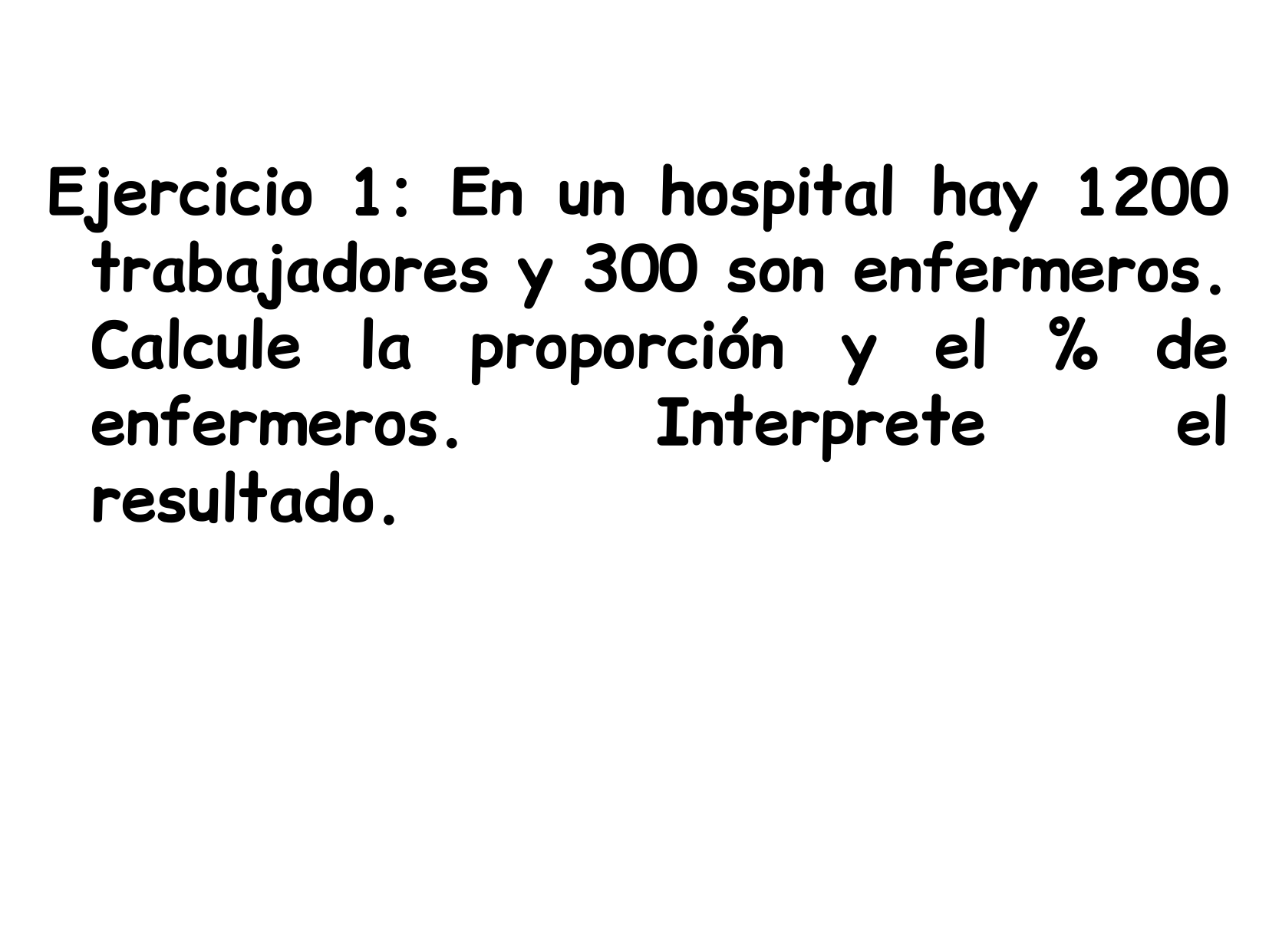

Ejercicio 1: En un hospital hay 1200 trabajadores y 300 son enfermeros. Calcule la proporción y el % de enfermeros. Interprete el resultado.